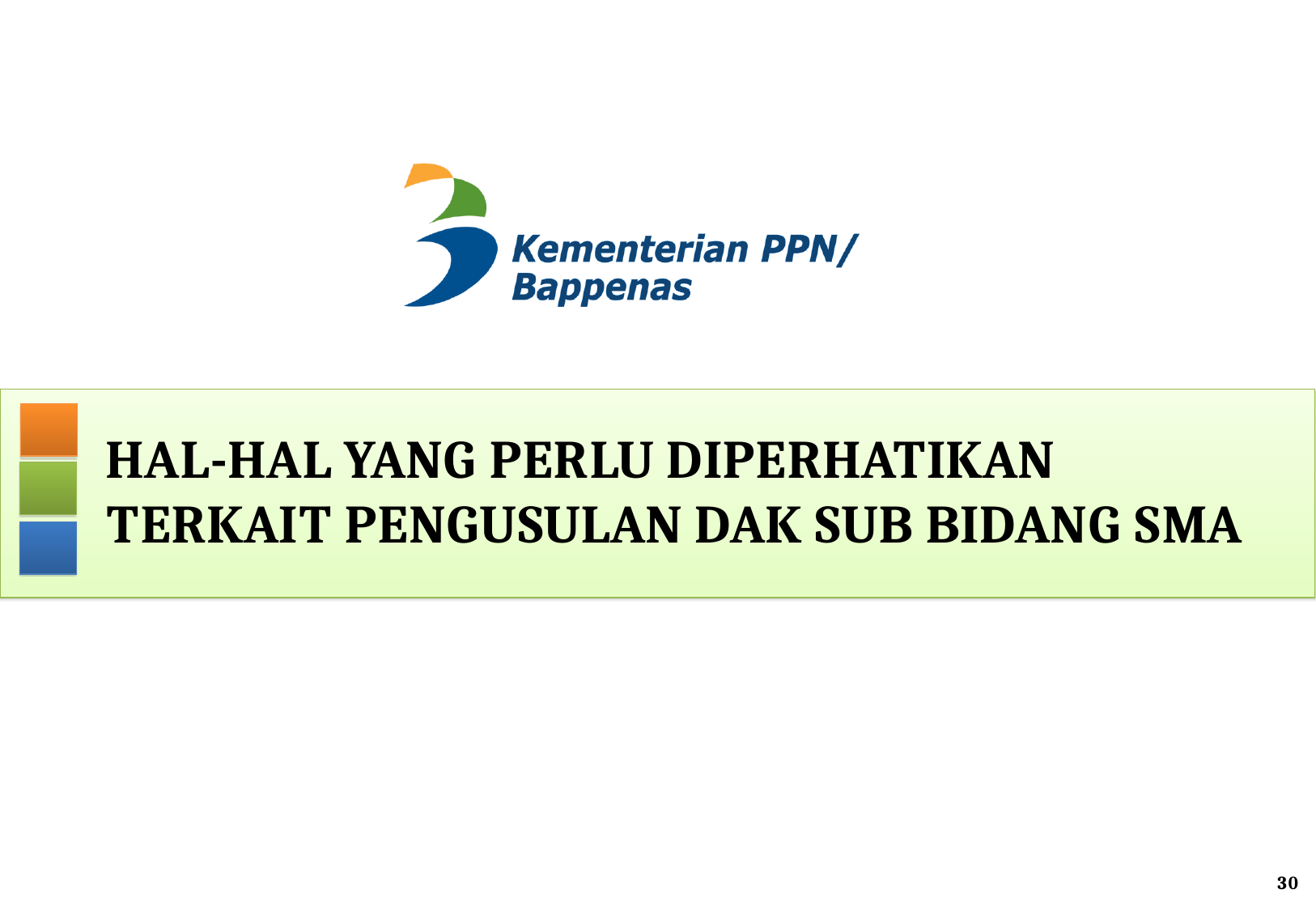

# HAL-Hal yang perlu diperhatikan TERKAIT pengusulan DAK SUB BIDANG SMA
30